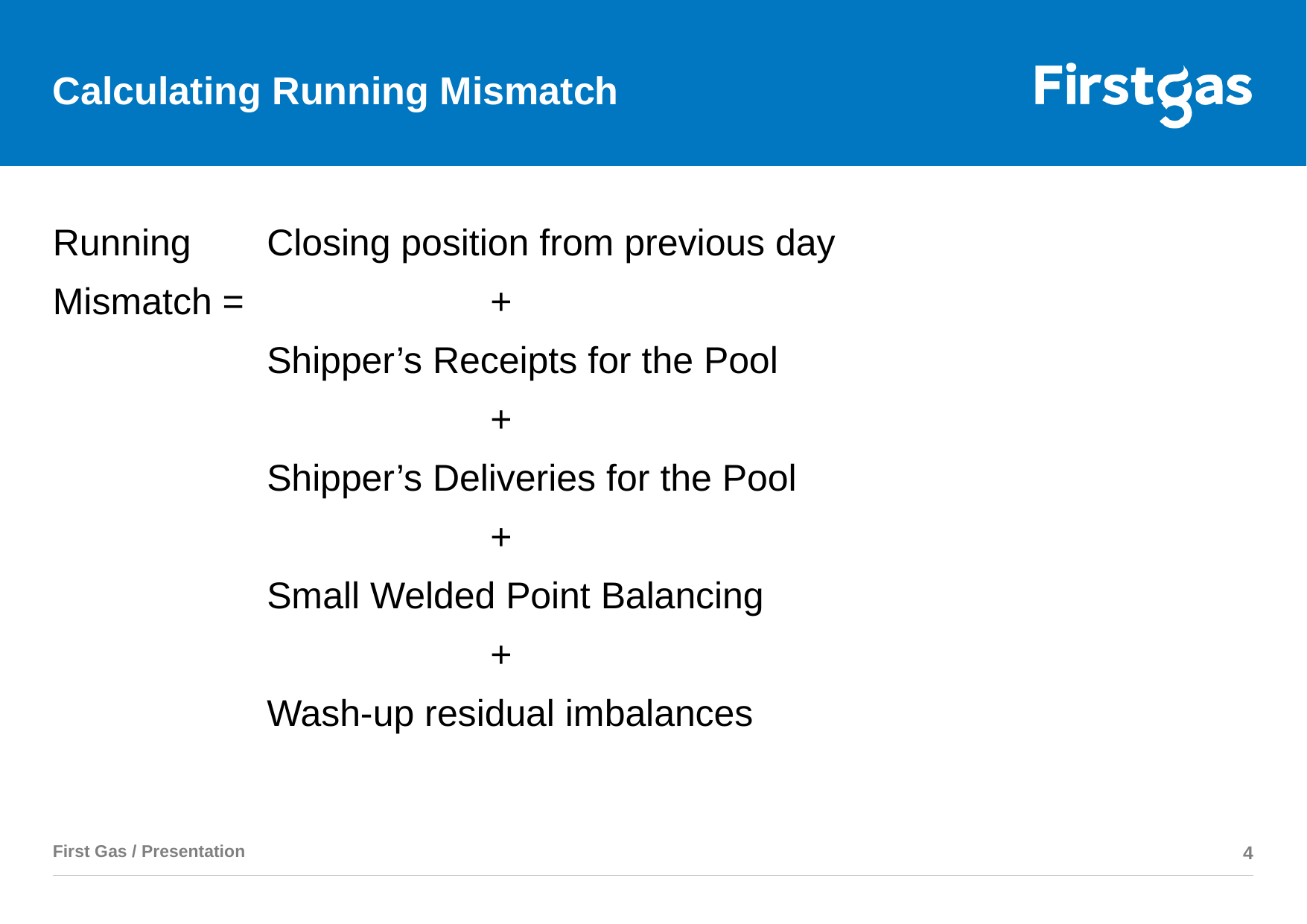

# Calculating Running Mismatch
Running
Mismatch =
Closing position from previous day
		+
Shipper’s Receipts for the Pool
		+
Shipper’s Deliveries for the Pool
		+
Small Welded Point Balancing
		+
Wash-up residual imbalances
First Gas / Presentation
4